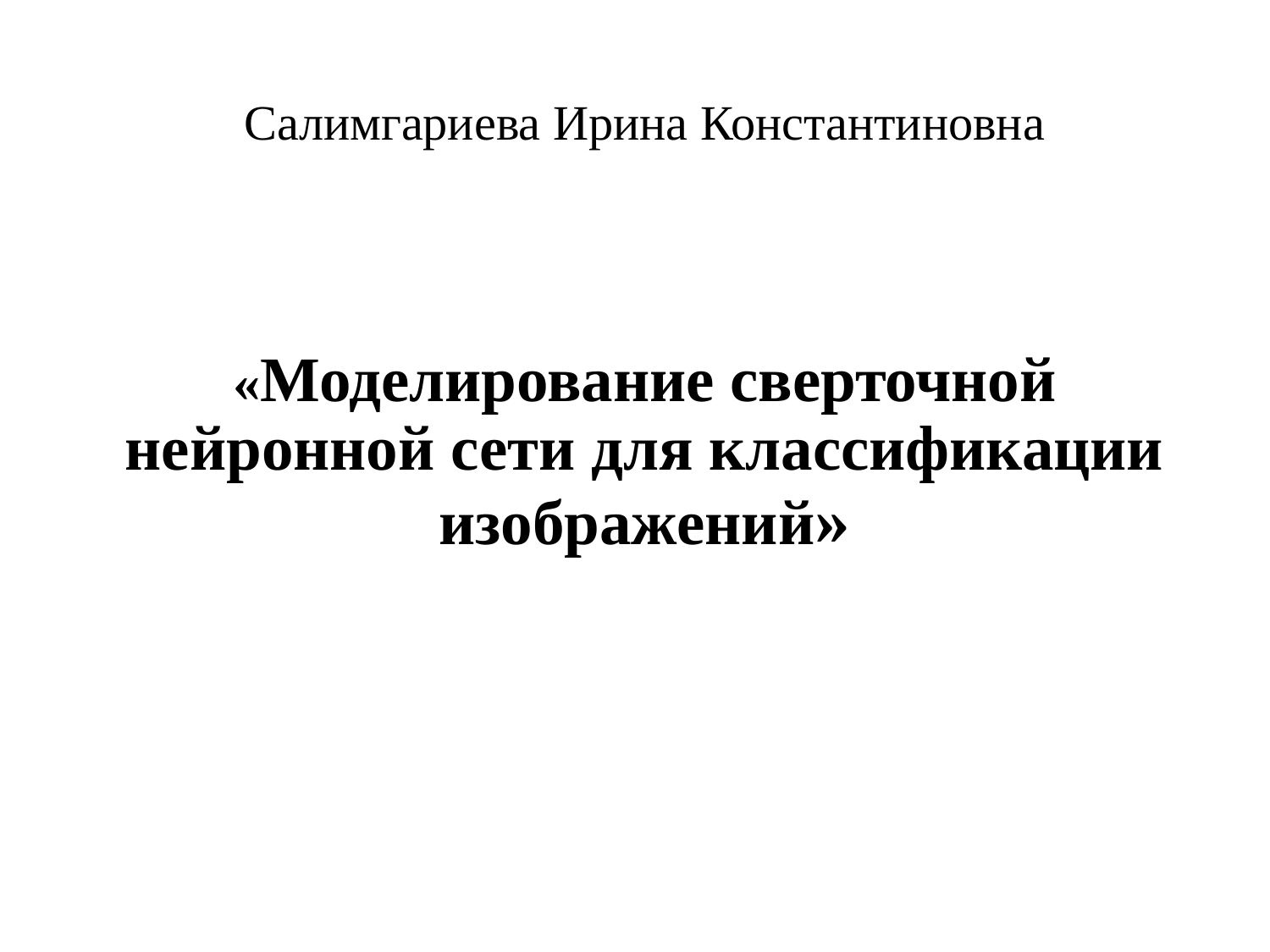

# Салимгариева Ирина Константиновна «Моделирование сверточной нейронной сети для классификации изображений»